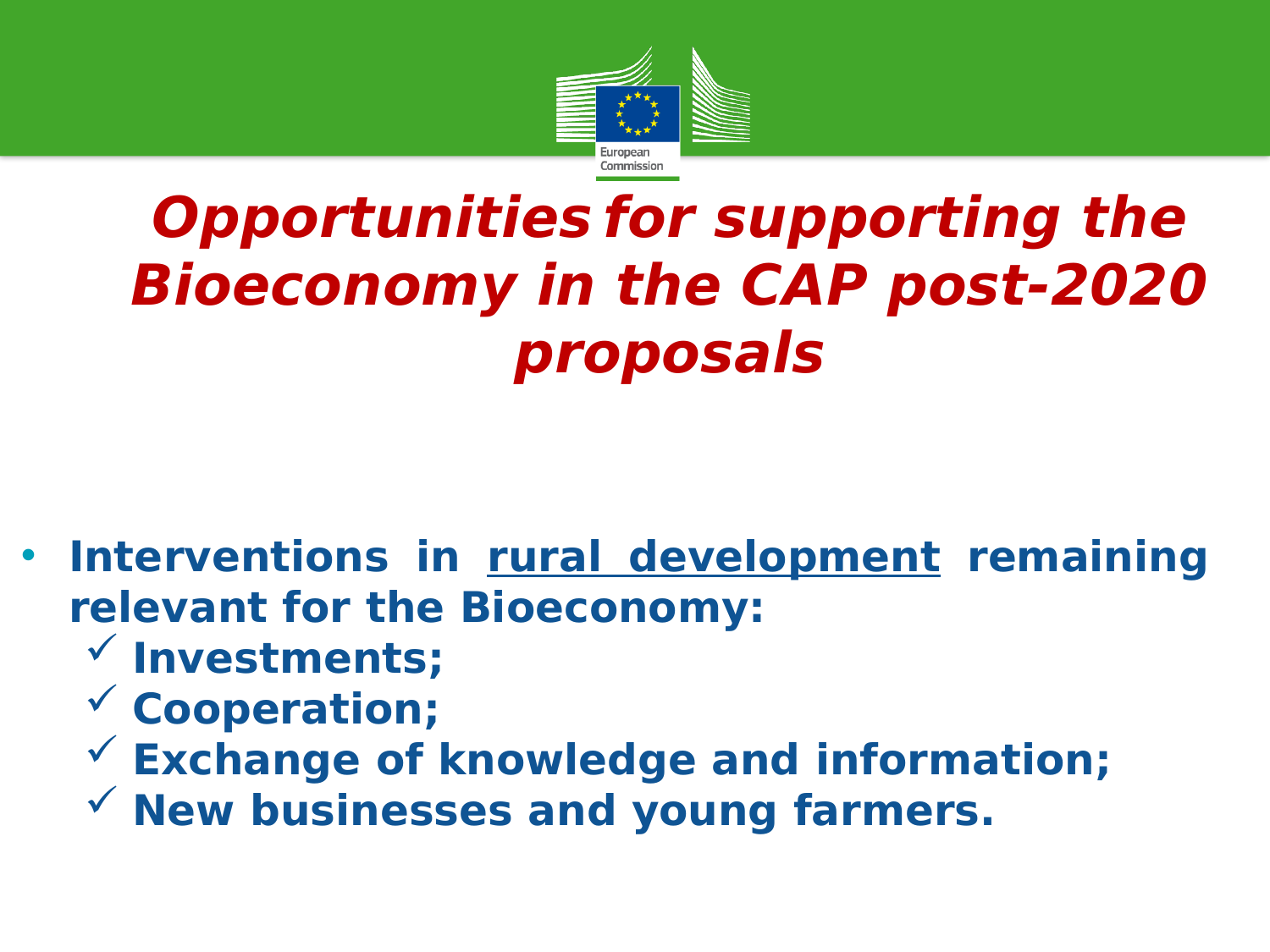

Opportunities for supporting the Bioeconomy in the CAP post-2020 proposals

Interventions in rural development remaining relevant for the Bioeconomy:
Investments;
Cooperation;
Exchange of knowledge and information;
New businesses and young farmers.